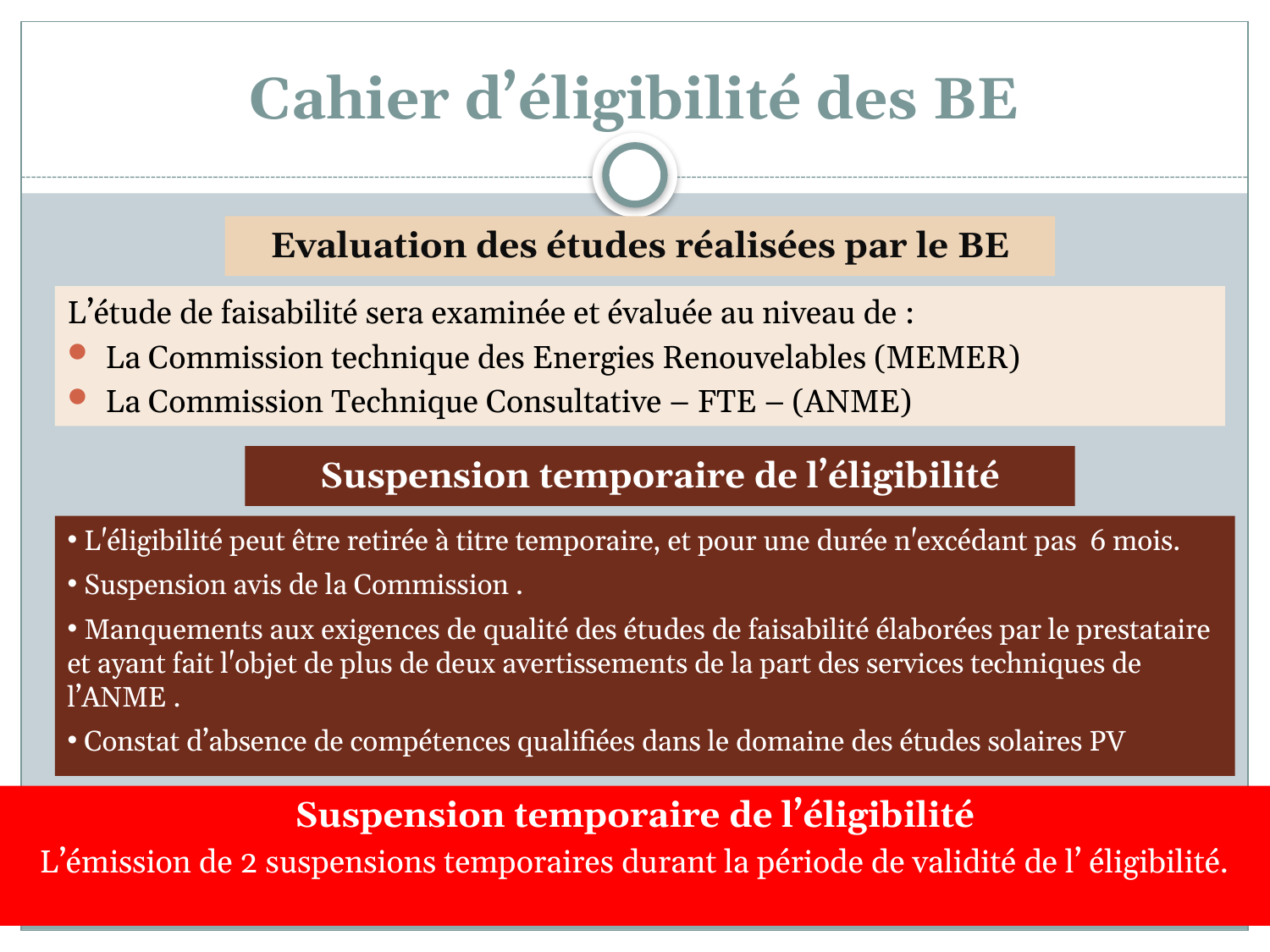

# Cahier d’éligibilité des BE
Evaluation des études réalisées par le BE
L’étude de faisabilité sera examinée et évaluée au niveau de :
La Commission technique des Energies Renouvelables (MEMER)
La Commission Technique Consultative – FTE – (ANME)

Suspension temporaire de l’éligibilité
 L'éligibilité peut être retirée à titre temporaire, et pour une durée n'excédant pas  6 mois.
 Suspension avis de la Commission .
 Manquements aux exigences de qualité des études de faisabilité élaborées par le prestataire et ayant fait l'objet de plus de deux avertissements de la part des services techniques de l’ANME .
 Constat d’absence de compétences qualifiées dans le domaine des études solaires PV

Suspension temporaire de l’éligibilité
L’émission de 2 suspensions temporaires durant la période de validité de l’ éligibilité.